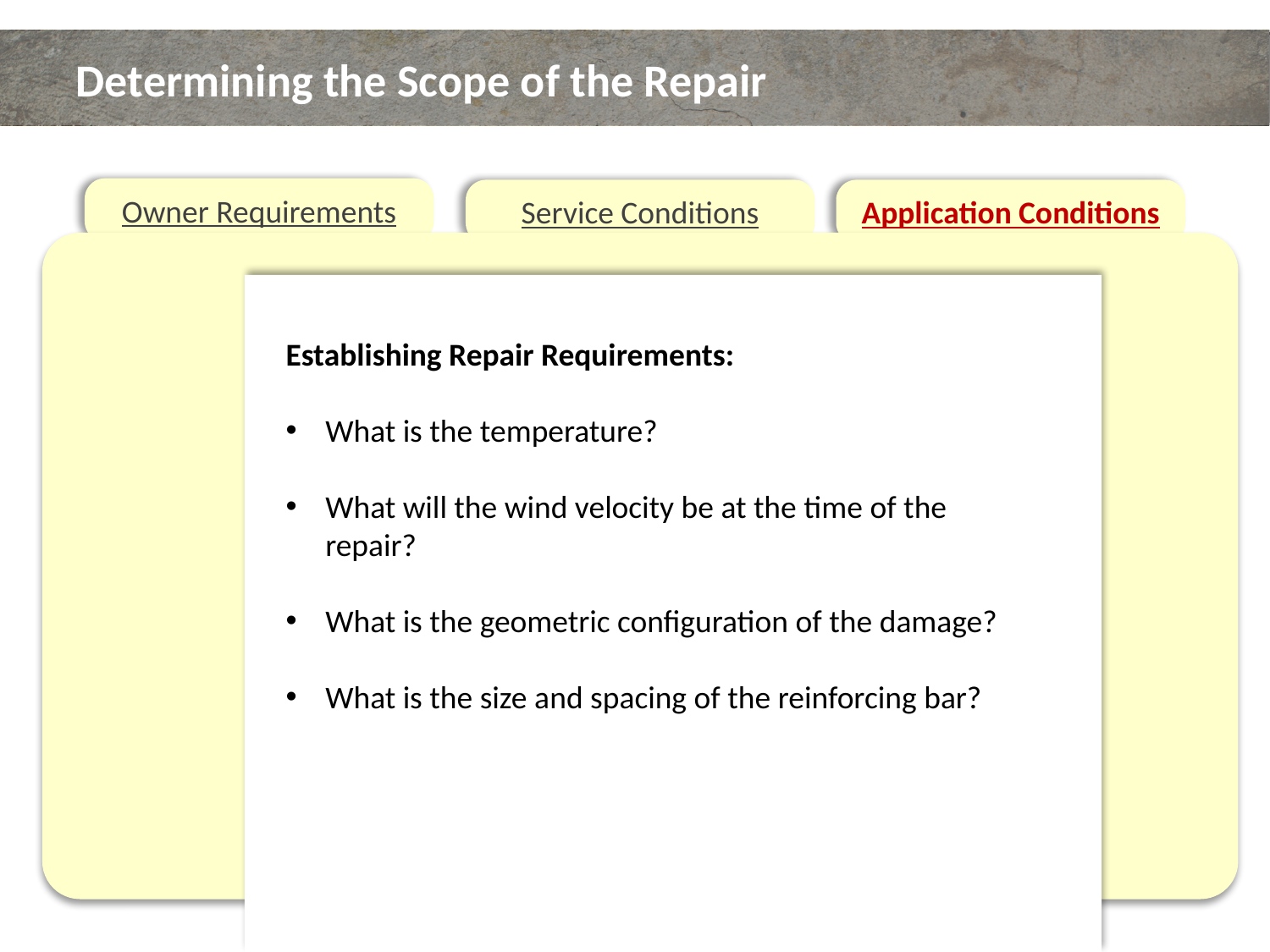

# Determining the Scope of the Repair
Owner Requirements
Service Conditions
Application Conditions

Establishing Repair Requirements:

What is the temperature?

What will the wind velocity be at the time of the repair?

What is the geometric configuration of the damage?

What is the size and spacing of the reinforcing bar?